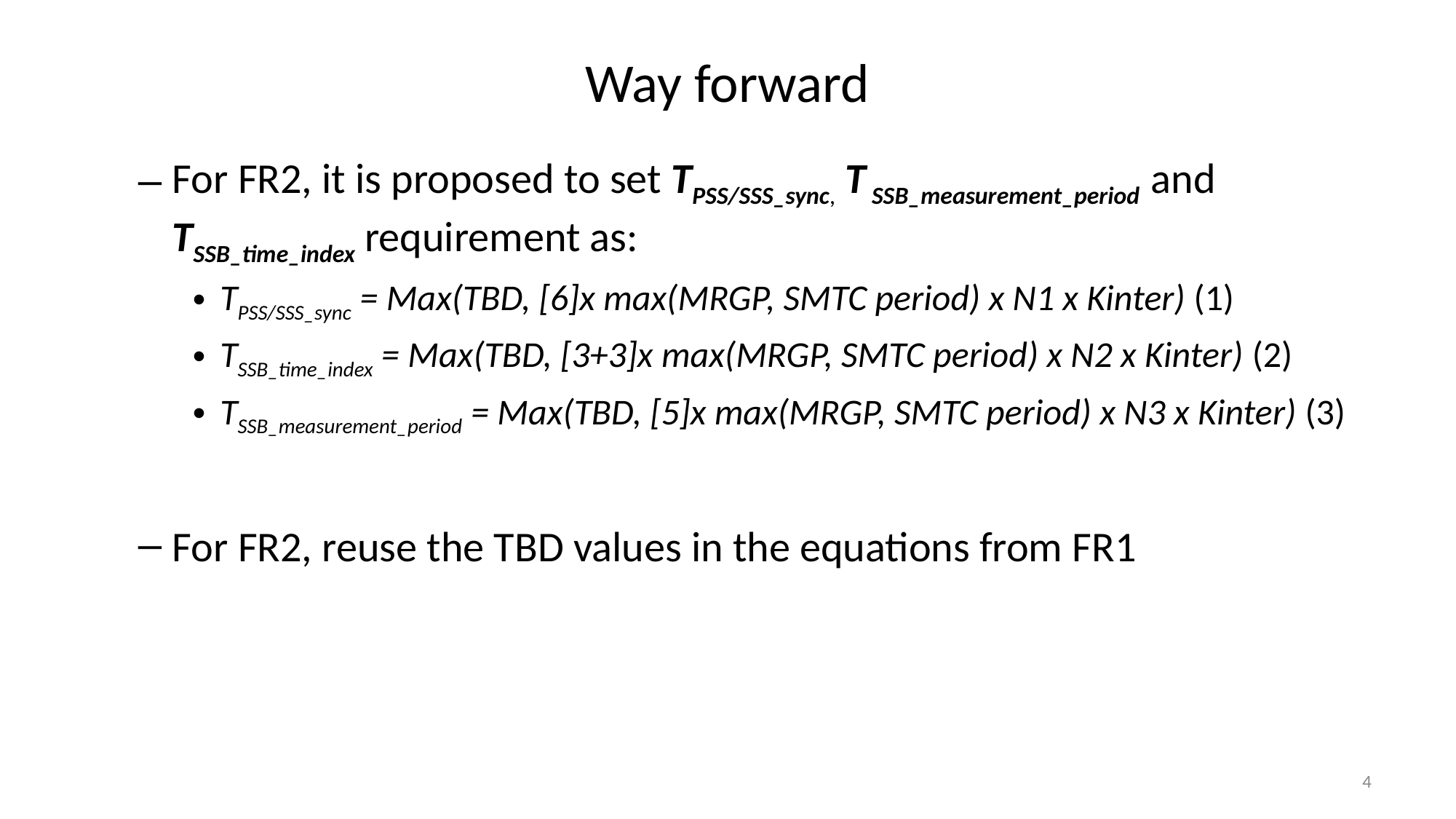

# Way forward
For FR2, it is proposed to set TPSS/SSS_sync, T SSB_measurement_period  and TSSB_time_index requirement as:
TPSS/SSS_sync = Max(TBD, [6]x max(MRGP, SMTC period) x N1 x Kinter) (1)
TSSB_time_index = Max(TBD, [3+3]x max(MRGP, SMTC period) x N2 x Kinter) (2)
TSSB_measurement_period = Max(TBD, [5]x max(MRGP, SMTC period) x N3 x Kinter) (3)

For FR2, reuse the TBD values in the equations from FR1
4